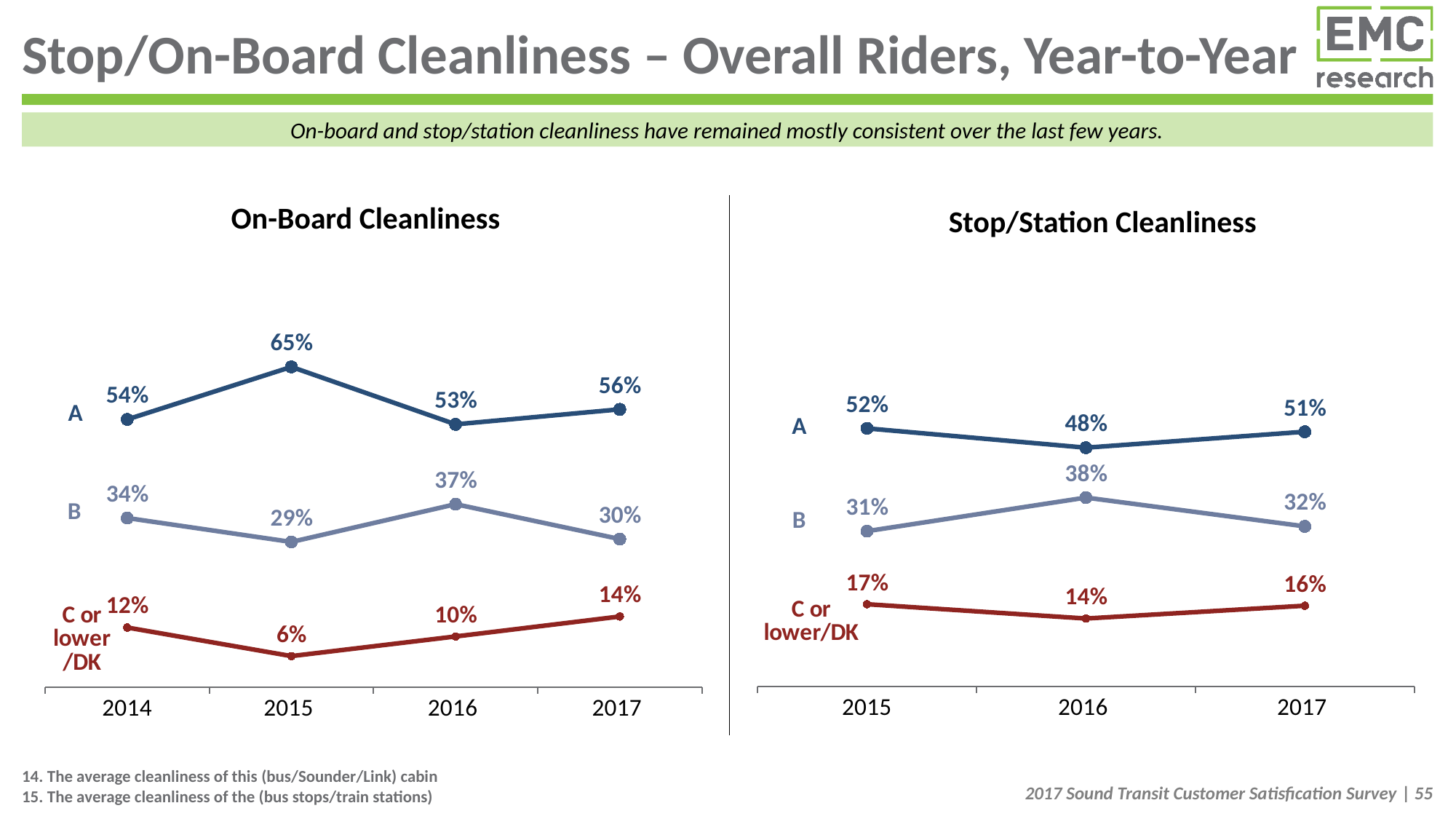

# Stop/On-Board Cleanliness – Overall Riders, Year-to-Year
On-board and stop/station cleanliness have remained mostly consistent over the last few years.
On-Board Cleanliness
Stop/Station Cleanliness

### Chart

| Category | A | B | C or lower/DK |
|---|---|---|---|
| 2015 | 0.5206552350668244 | 0.31329544667381876 | 0.1660493182593598 |
| 2016  | 0.4816923258609622 | 0.38105463186744876 | 0.137253042271602 |
| 2017  | 0.5138490982947486 | 0.32305245656983944 | 0.16309844513539787 |

### Chart

| Category | A | B | C or lower/DK |
|---|---|---|---|
| 2014 | 0.5394496464287003 | 0.34065380836187614 | 0.11989654520942361 |
| 2015  | 0.6453701251220749 | 0.2923902581831736 | 0.06223961669475105 |
| 2016  | 0.5295291209811656 | 0.3685644667345471 | 0.10190641228429936 |
| 2017  | 0.5597655751144652 | 0.2981670216659279 | 0.14206740321959185 |
14. The average cleanliness of this (bus/Sounder/Link) cabin
15. The average cleanliness of the (bus stops/train stations)